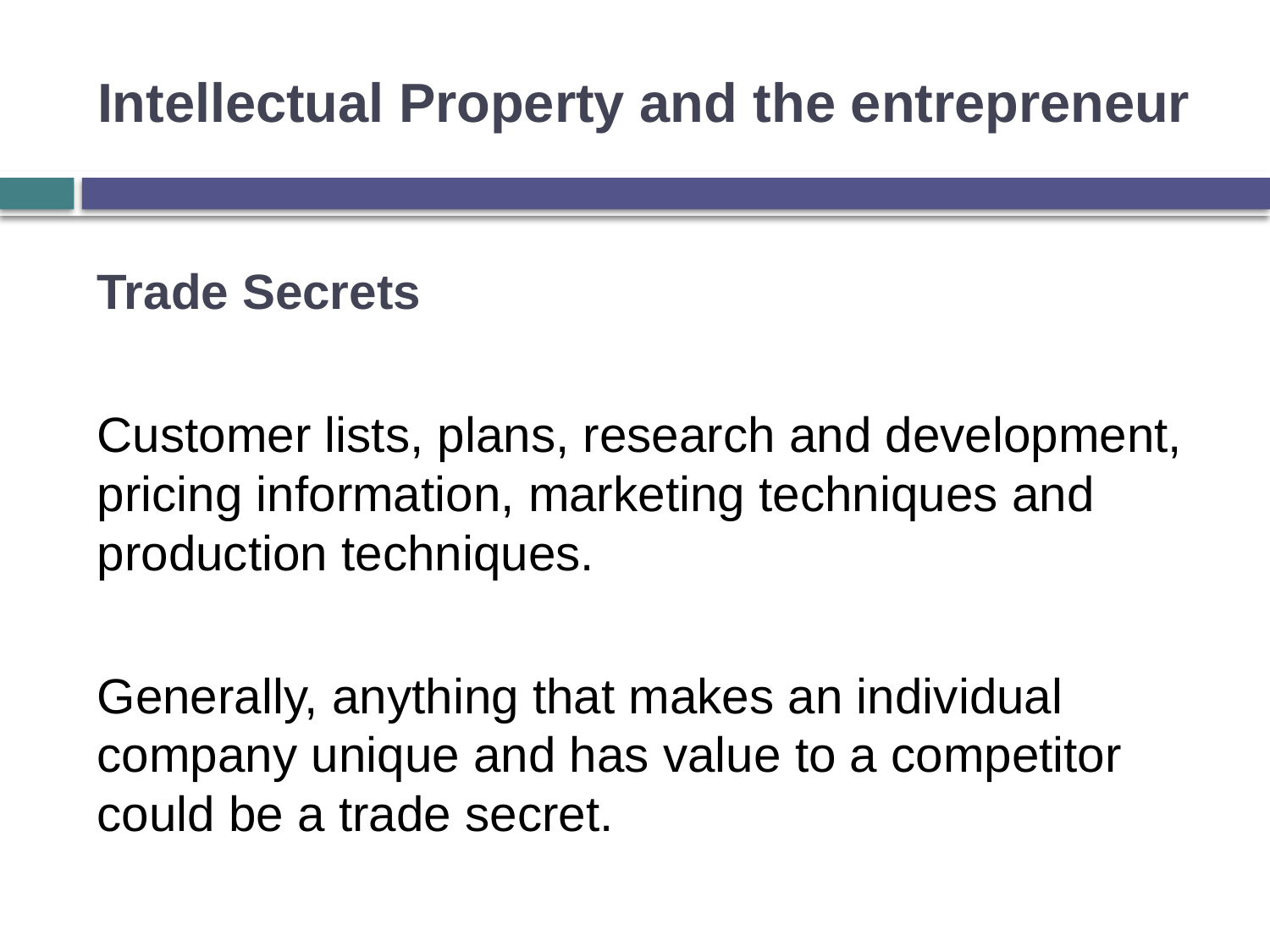

# Intellectual Property and the entrepreneur
Trade Secrets

Customer lists, plans, research and development, pricing information, marketing techniques and production techniques.

Generally, anything that makes an individual company unique and has value to a competitor could be a trade secret.